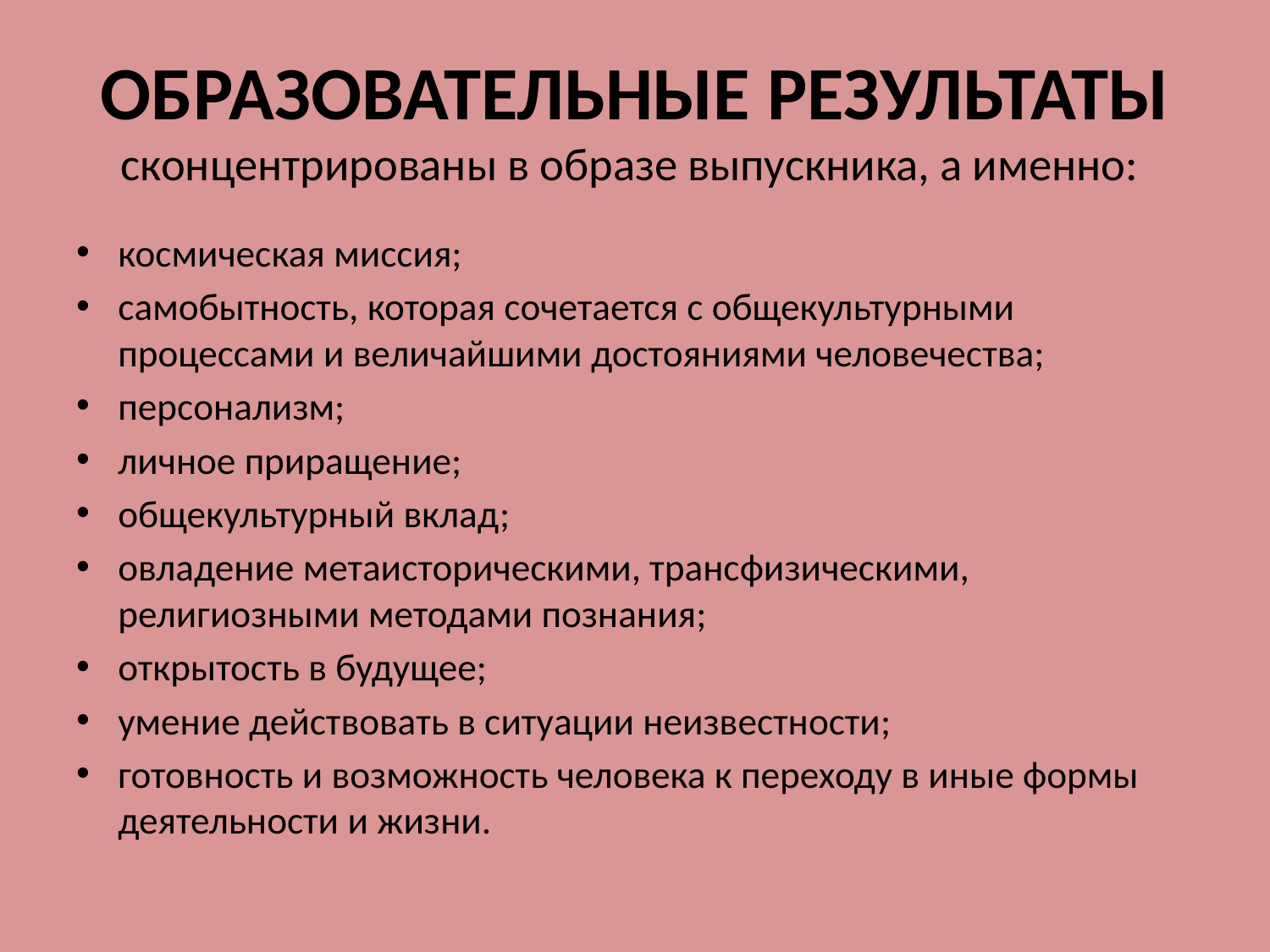

# ОБРАЗОВАТЕЛЬНЫЕ РЕЗУЛЬТАТЫ сконцентрированы в образе выпускника, а именно:
космическая миссия;
самобытность, которая сочетается с общекультурными процессами и величайшими достояниями человечества;
персонализм;
личное приращение;
общекультурный вклад;
овладение метаисторическими, трансфизическими, религиозными методами познания;
открытость в будущее;
умение действовать в ситуации неизвестности;
готовность и возможность человека к переходу в иные формы деятельности и жизни.